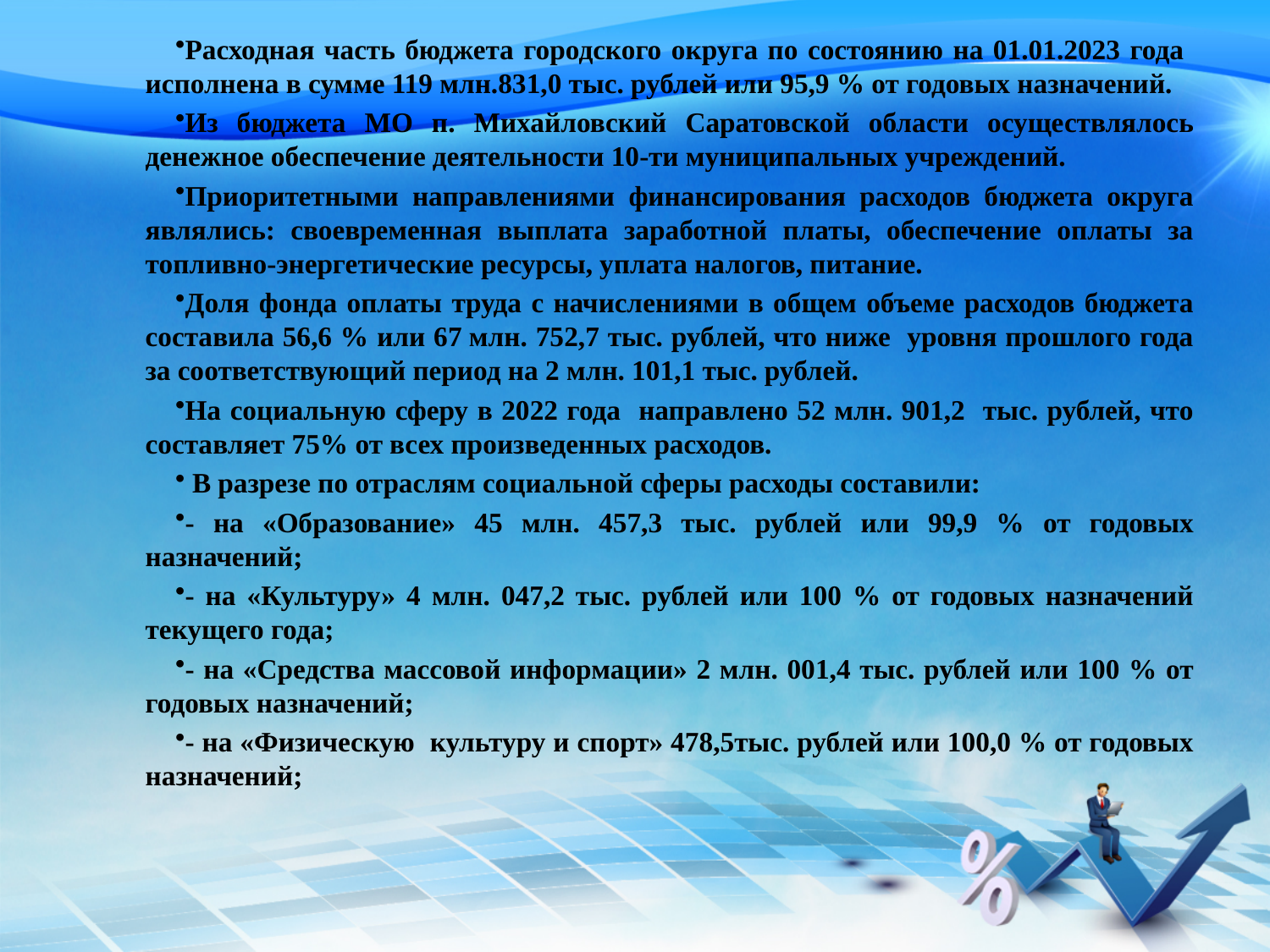

Расходная часть бюджета городского округа по состоянию на 01.01.2023 года  исполнена в сумме 119 млн.831,0 тыс. рублей или 95,9 % от годовых назначений.
Из бюджета МО п. Михайловский Саратовской области осуществлялось денежное обеспечение деятельности 10-ти муниципальных учреждений.
Приоритетными направлениями финансирования расходов бюджета округа являлись: своевременная выплата заработной платы, обеспечение оплаты за топливно-энергетические ресурсы, уплата налогов, питание.
Доля фонда оплаты труда с начислениями в общем объеме расходов бюджета составила 56,6 % или 67 млн. 752,7 тыс. рублей, что ниже  уровня прошлого года за соответствующий период на 2 млн. 101,1 тыс. рублей.
На социальную сферу в 2022 года  направлено 52 млн. 901,2  тыс. рублей, что составляет 75% от всех произведенных расходов.
 В разрезе по отраслям социальной сферы расходы составили:
- на «Образование» 45 млн. 457,3 тыс. рублей или 99,9 % от годовых назначений;
- на «Культуру» 4 млн. 047,2 тыс. рублей или 100 % от годовых назначений текущего года;
- на «Средства массовой информации» 2 млн. 001,4 тыс. рублей или 100 % от годовых назначений;
- на «Физическую  культуру и спорт» 478,5тыс. рублей или 100,0 % от годовых назначений;